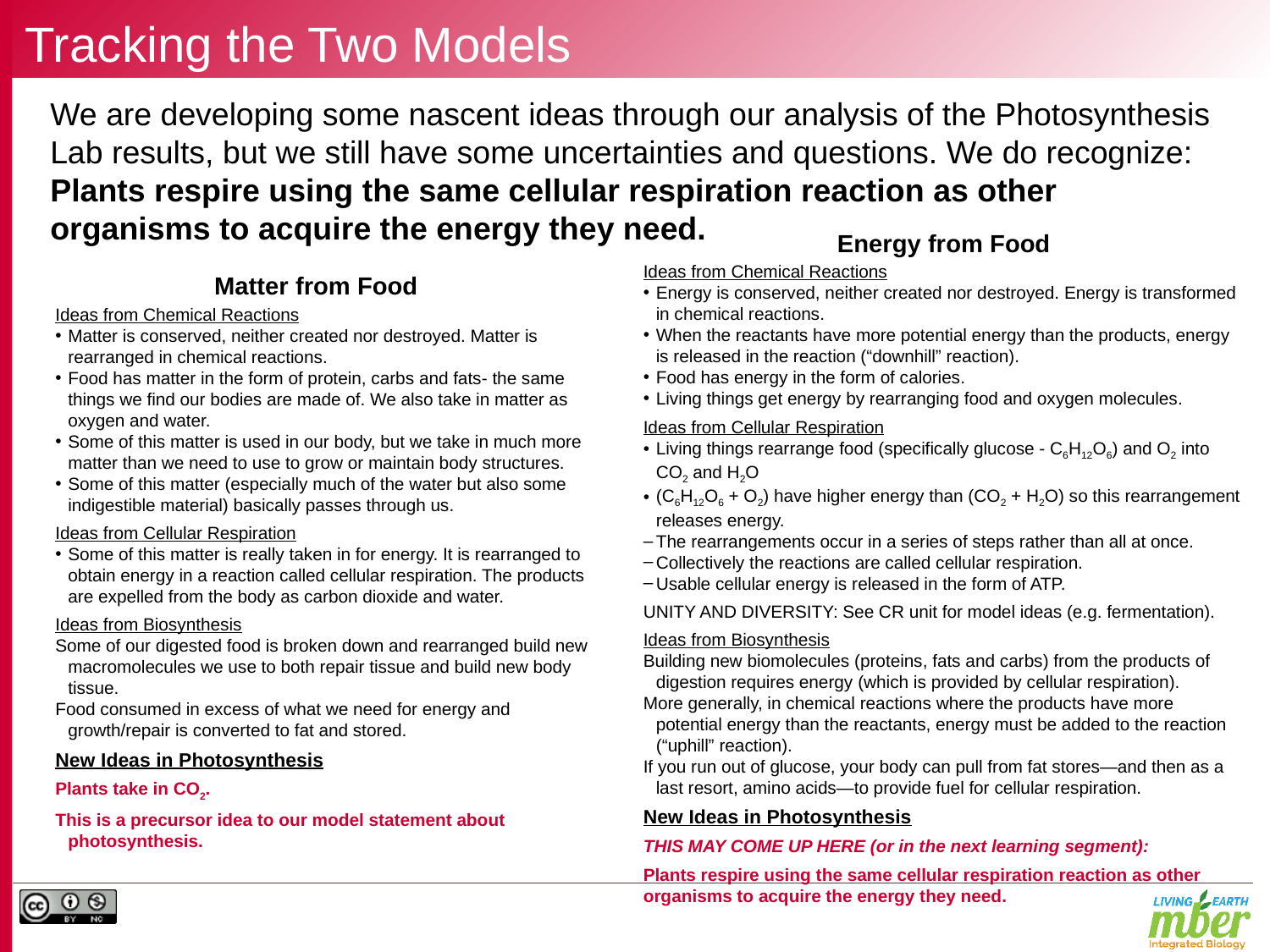

# Tracking the Two Models
We are developing some nascent ideas through our analysis of the Photosynthesis Lab results, but we still have some uncertainties and questions. We do recognize: Plants respire using the same cellular respiration reaction as other organisms to acquire the energy they need.

Energy from Food
Ideas from Chemical Reactions
Energy is conserved, neither created nor destroyed. Energy is transformed in chemical reactions.
When the reactants have more potential energy than the products, energy is released in the reaction (“downhill” reaction).
Food has energy in the form of calories.
Living things get energy by rearranging food and oxygen molecules.
Ideas from Cellular Respiration
Living things rearrange food (specifically glucose - C6H12O﻿6﻿) and O2 into CO2 and H2O
(C6H12O6 + O2) have higher energy than (CO2 + H2O) so this rearrangement releases energy.
The rearrangements occur in a series of steps rather than all at once.
Collectively the reactions are called cellular respiration.
Usable cellular energy is released in the form of ATP.
UNITY AND DIVERSITY: See CR unit for model ideas (e.g. fermentation).
Ideas from Biosynthesis
Building new biomolecules (proteins, fats and carbs) from the products of digestion requires energy (which is provided by cellular respiration).
More generally, in chemical reactions where the products have more potential energy than the reactants, energy must be added to the reaction (“uphill” reaction).
If you run out of glucose, your body can pull from fat stores—and then as a last resort, amino acids—to provide fuel for cellular respiration.
New Ideas in Photosynthesis
THIS MAY COME UP HERE (or in the next learning segment):
Plants respire using the same cellular respiration reaction as other organisms to acquire the energy they need.

Matter from Food
Ideas from Chemical Reactions
Matter is conserved, neither created nor destroyed. Matter is rearranged in chemical reactions.
Food has matter in the form of protein, carbs and fats- the same things we find our bodies are made of. We also take in matter as oxygen and water.
Some of this matter is used in our body, but we take in much more matter than we need to use to grow or maintain body structures.
Some of this matter (especially much of the water but also some indigestible material) basically passes through us.
Ideas from Cellular Respiration
Some of this matter is really taken in for energy. It is rearranged to obtain energy in a reaction called cellular respiration. The products are expelled from the body as carbon dioxide and water.
Ideas from Biosynthesis
Some of our digested food is broken down and rearranged build new macromolecules we use to both repair tissue and build new body tissue.
Food consumed in excess of what we need for energy and growth/repair is converted to fat and stored.
New Ideas in Photosynthesis
Plants take in CO2.
This is a precursor idea to our model statement about photosynthesis.